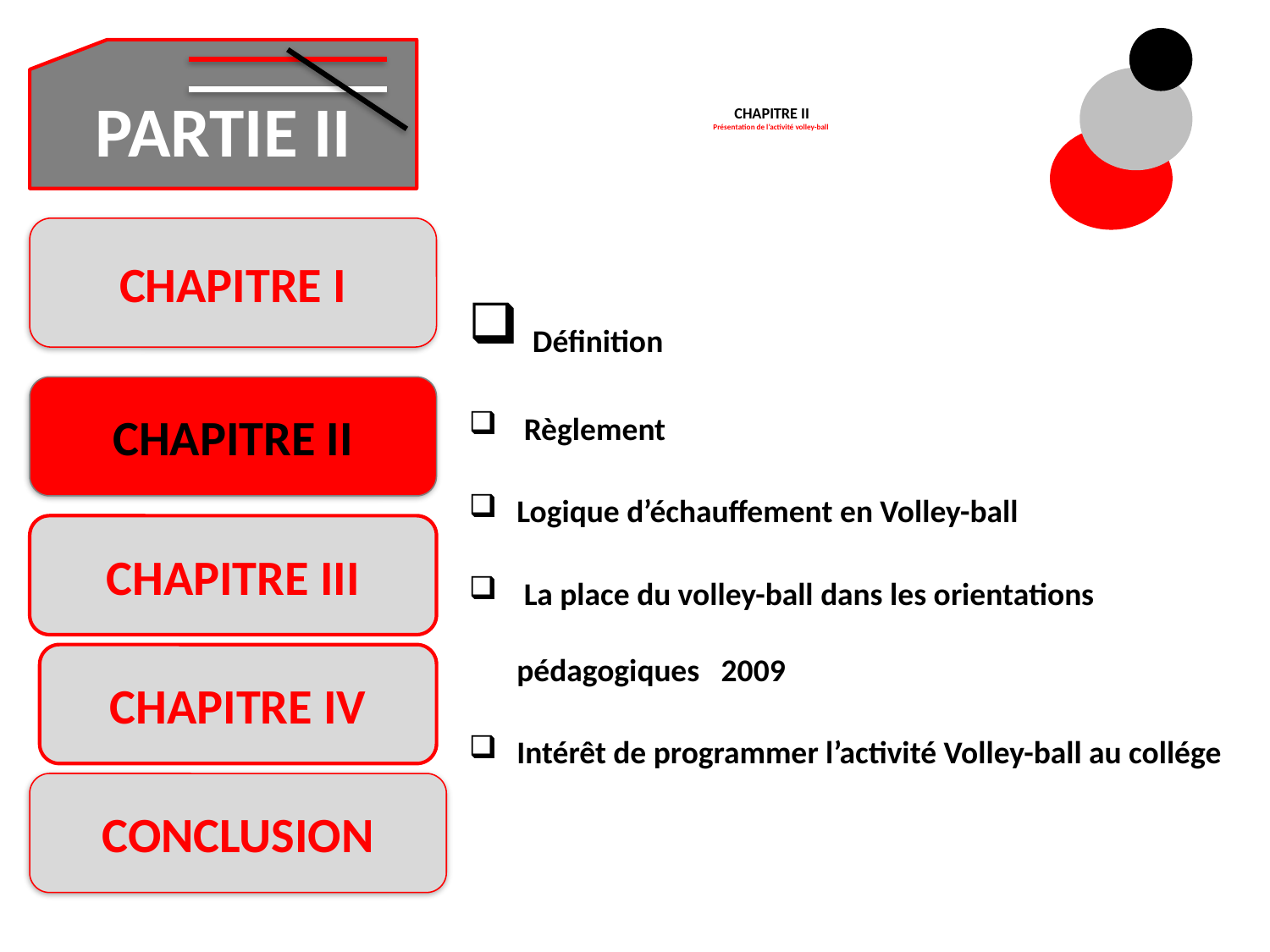

# CHAPITRE II Présentation de l’activité volley-ball
PARTIE II

CHAPITRE I
 Définition
 Règlement
Logique d’échauffement en Volley-ball
 La place du volley-ball dans les orientations pédagogiques   2009
Intérêt de programmer l’activité Volley-ball au collége

CHAPITRE II
CHAPITRE III
CHAPITRE IV
CONCLUSION